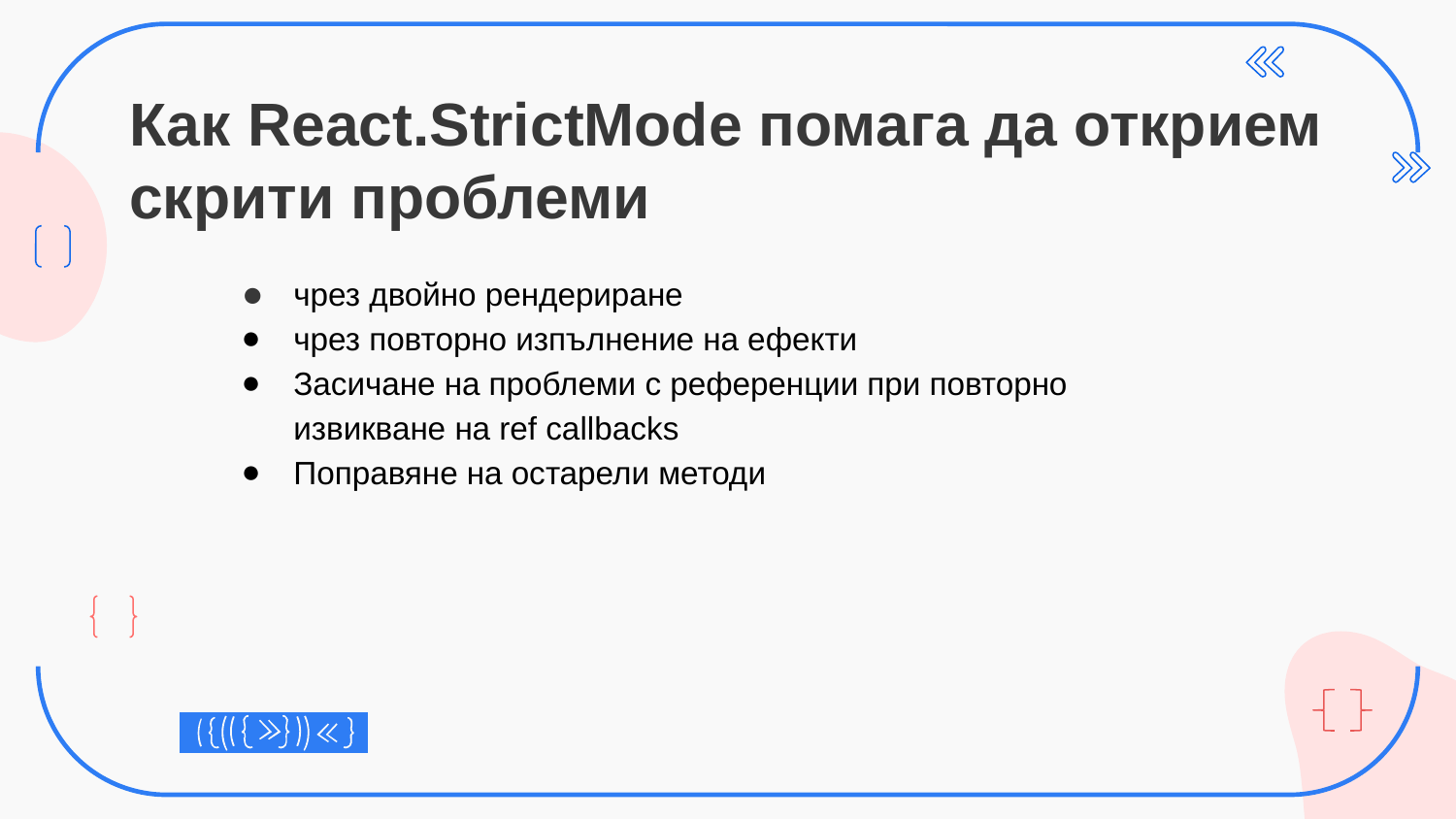

# Как React.StrictMode помага да открием скрити проблеми
чрез двойно рендериране
чрез повторно изпълнение на ефекти
Засичане на проблеми с референции при повторно извикване на ref callbacks
Поправяне на остарели методи